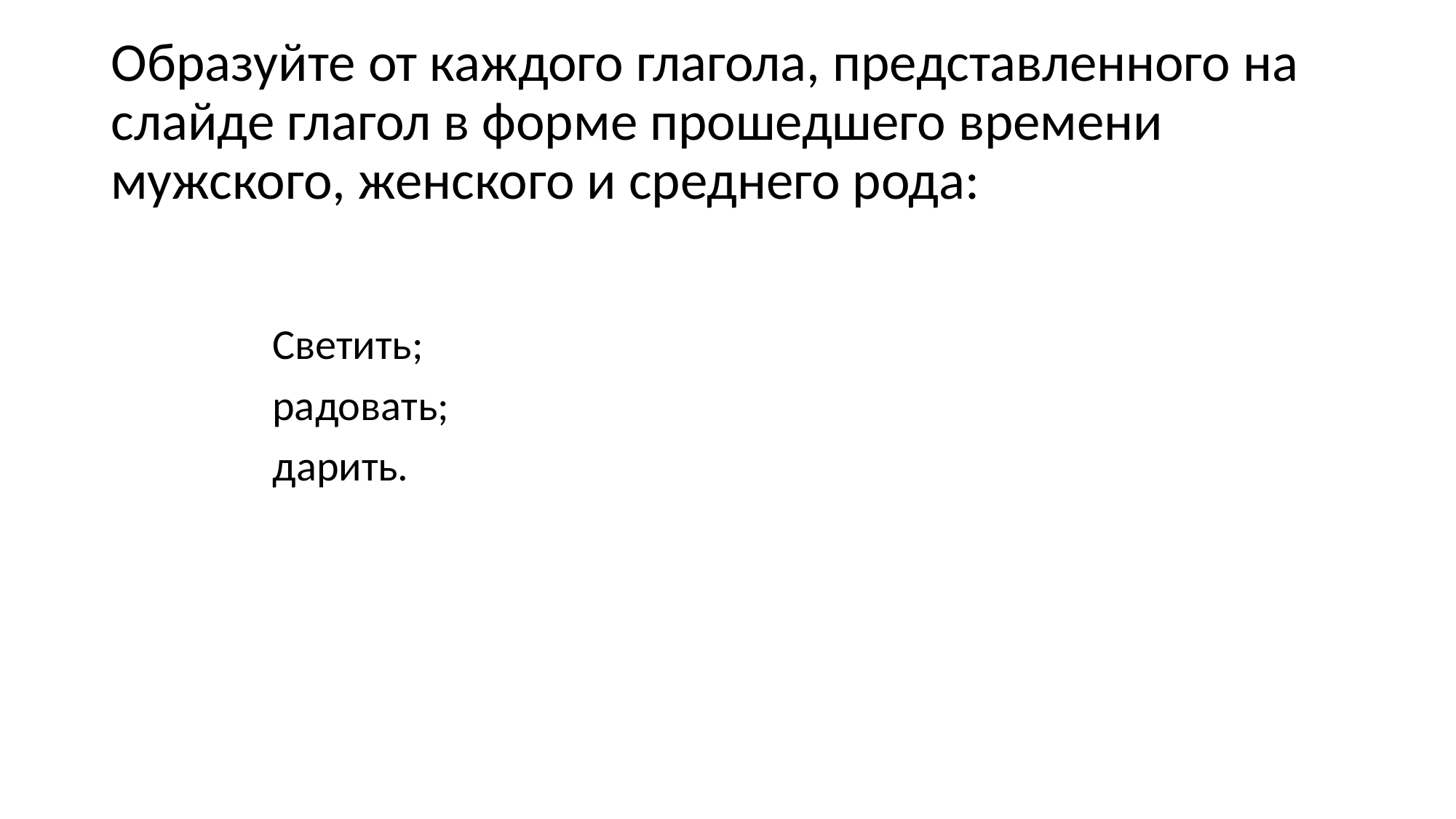

# Образуйте от каждого глагола, представленного на слайде глагол в форме прошедшего времени мужского, женского и среднего рода:
Светить;
радовать;
дарить.